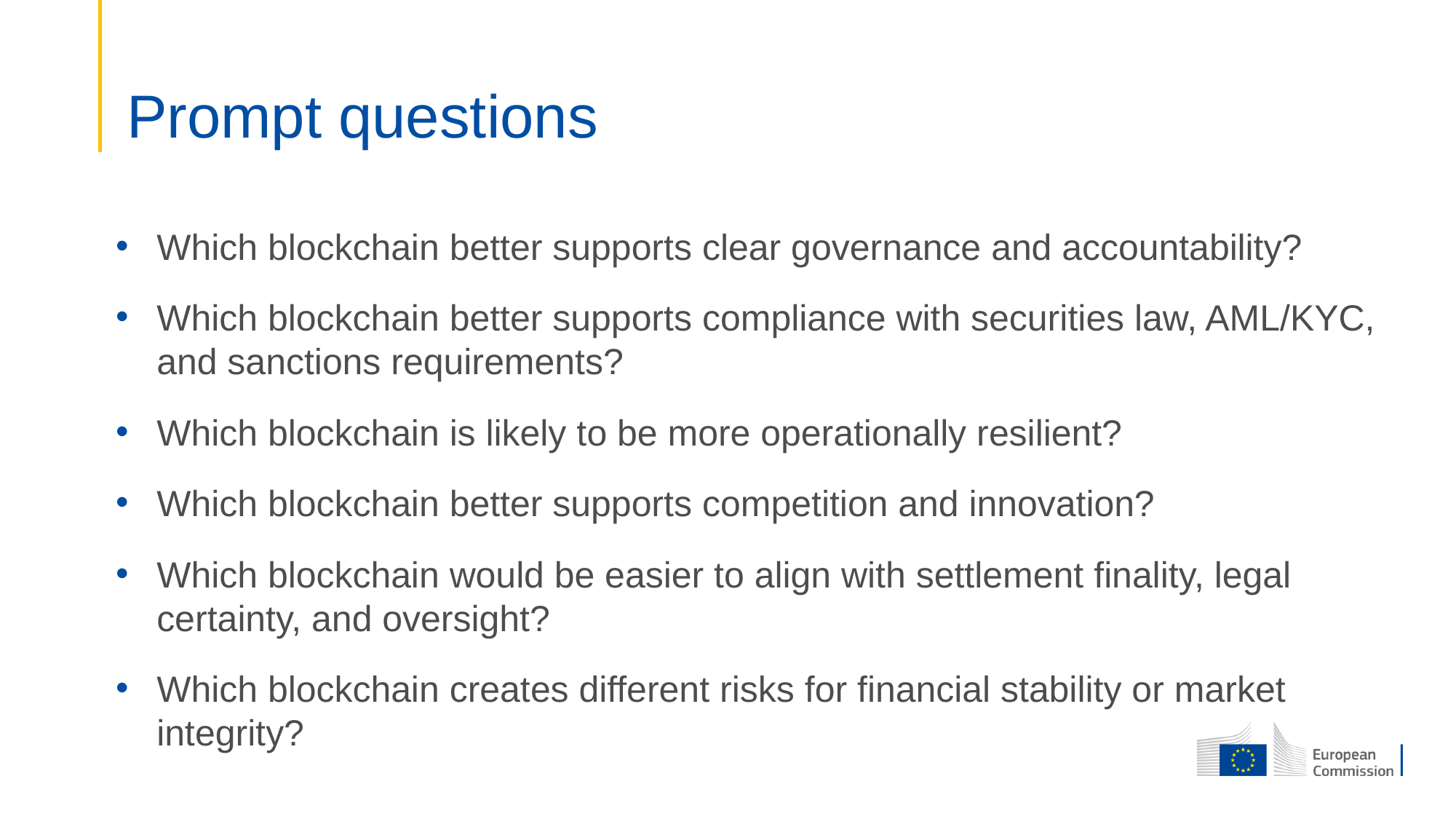

# Prompt questions
Which blockchain better supports clear governance and accountability?
Which blockchain better supports compliance with securities law, AML/KYC, and sanctions requirements?
Which blockchain is likely to be more operationally resilient?
Which blockchain better supports competition and innovation?
Which blockchain would be easier to align with settlement finality, legal certainty, and oversight?
Which blockchain creates different risks for financial stability or market integrity?